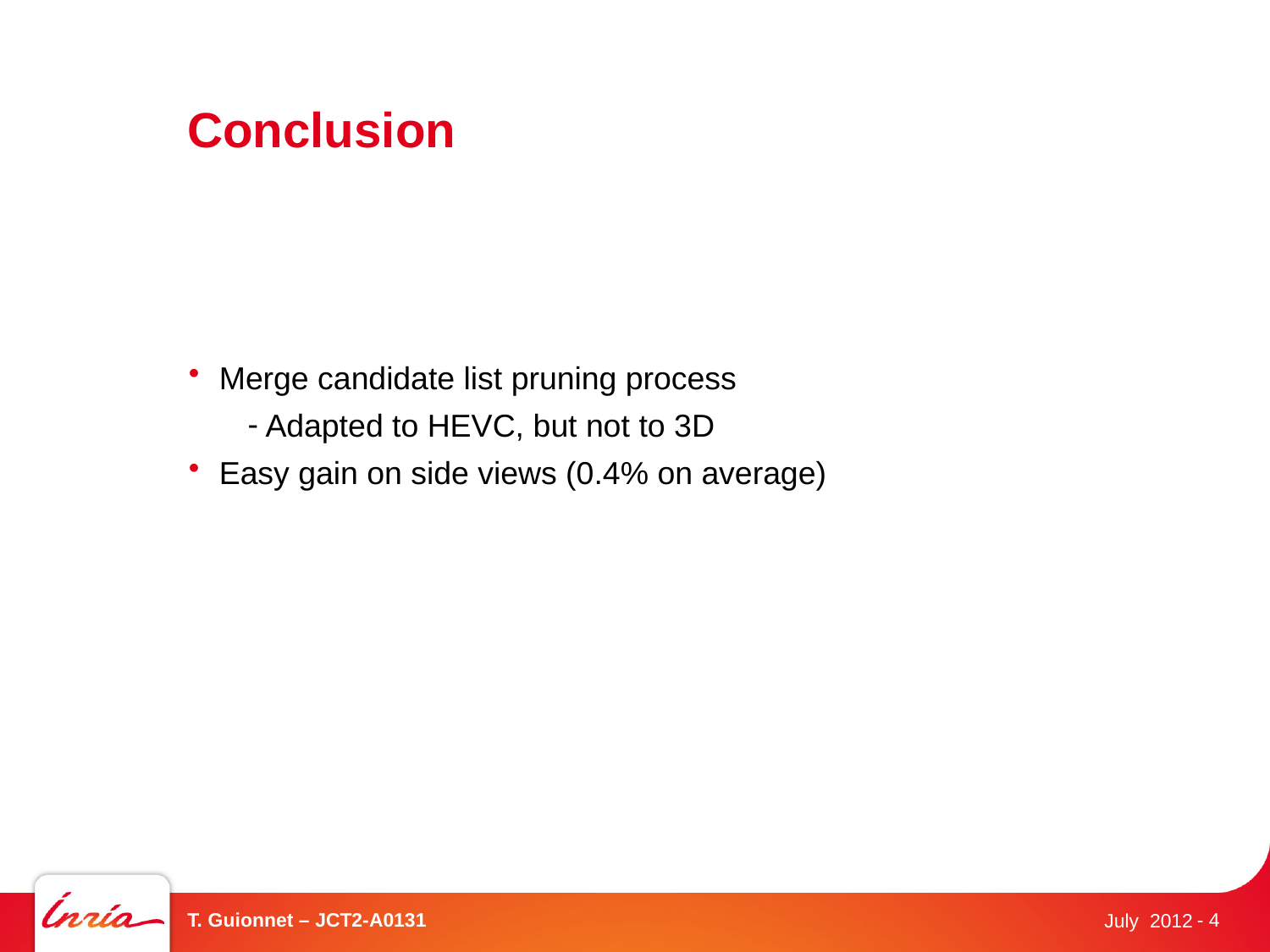

# Conclusion

Merge candidate list pruning process
Adapted to HEVC, but not to 3D
Easy gain on side views (0.4% on average)

T. Guionnet – JCT2-A0131
- 4
July  2012